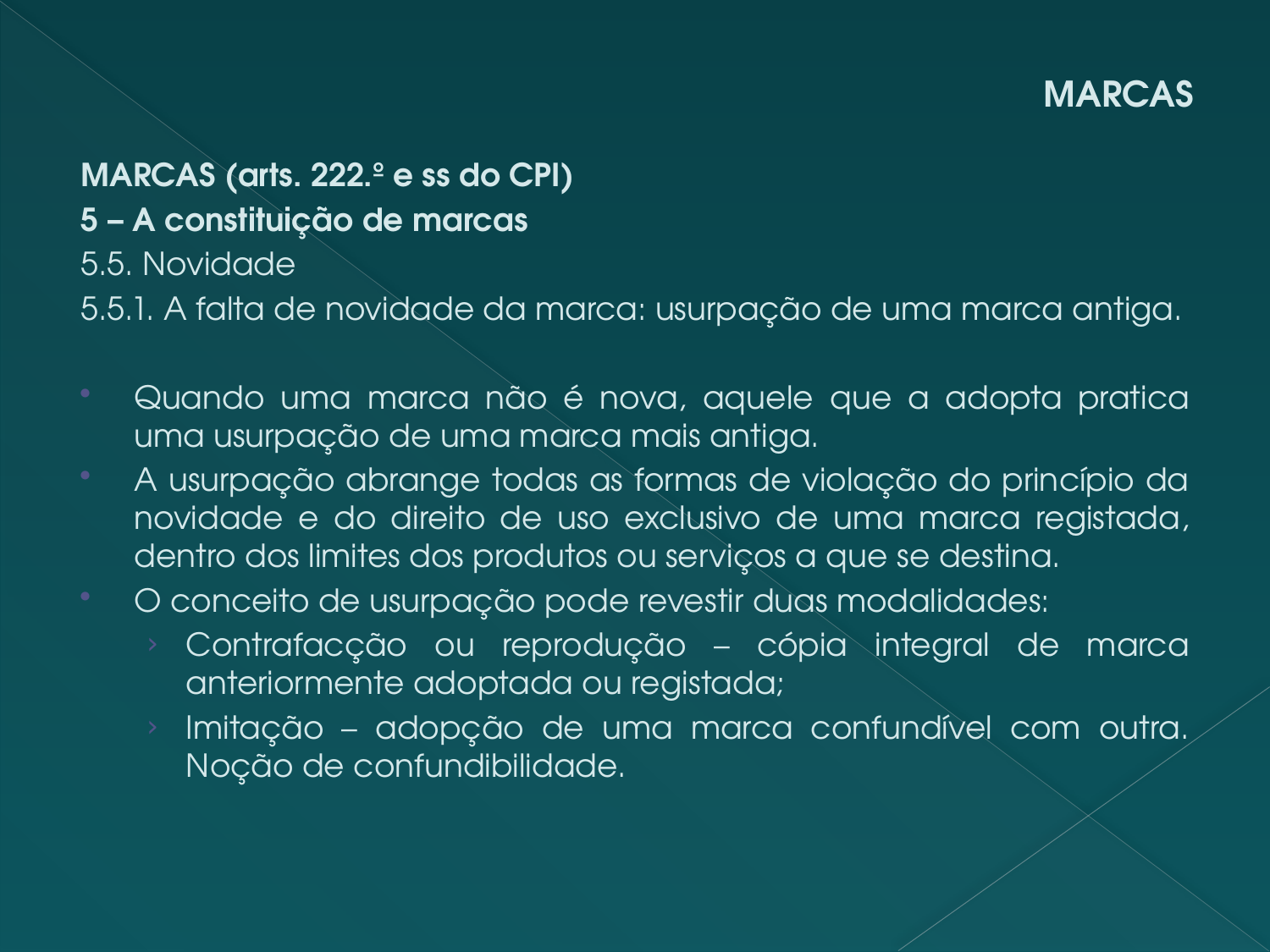

# MARCAS
MARCAS (arts. 222.º e ss do CPI)
5 – A constituição de marcas
5.5. Novidade
5.5.1. A falta de novidade da marca: usurpação de uma marca antiga.

Quando uma marca não é nova, aquele que a adopta pratica uma usurpação de uma marca mais antiga.
A usurpação abrange todas as formas de violação do princípio da novidade e do direito de uso exclusivo de uma marca registada, dentro dos limites dos produtos ou serviços a que se destina.
O conceito de usurpação pode revestir duas modalidades:
Contrafacção ou reprodução – cópia integral de marca anteriormente adoptada ou registada;
Imitação – adopção de uma marca confundível com outra. Noção de confundibilidade.